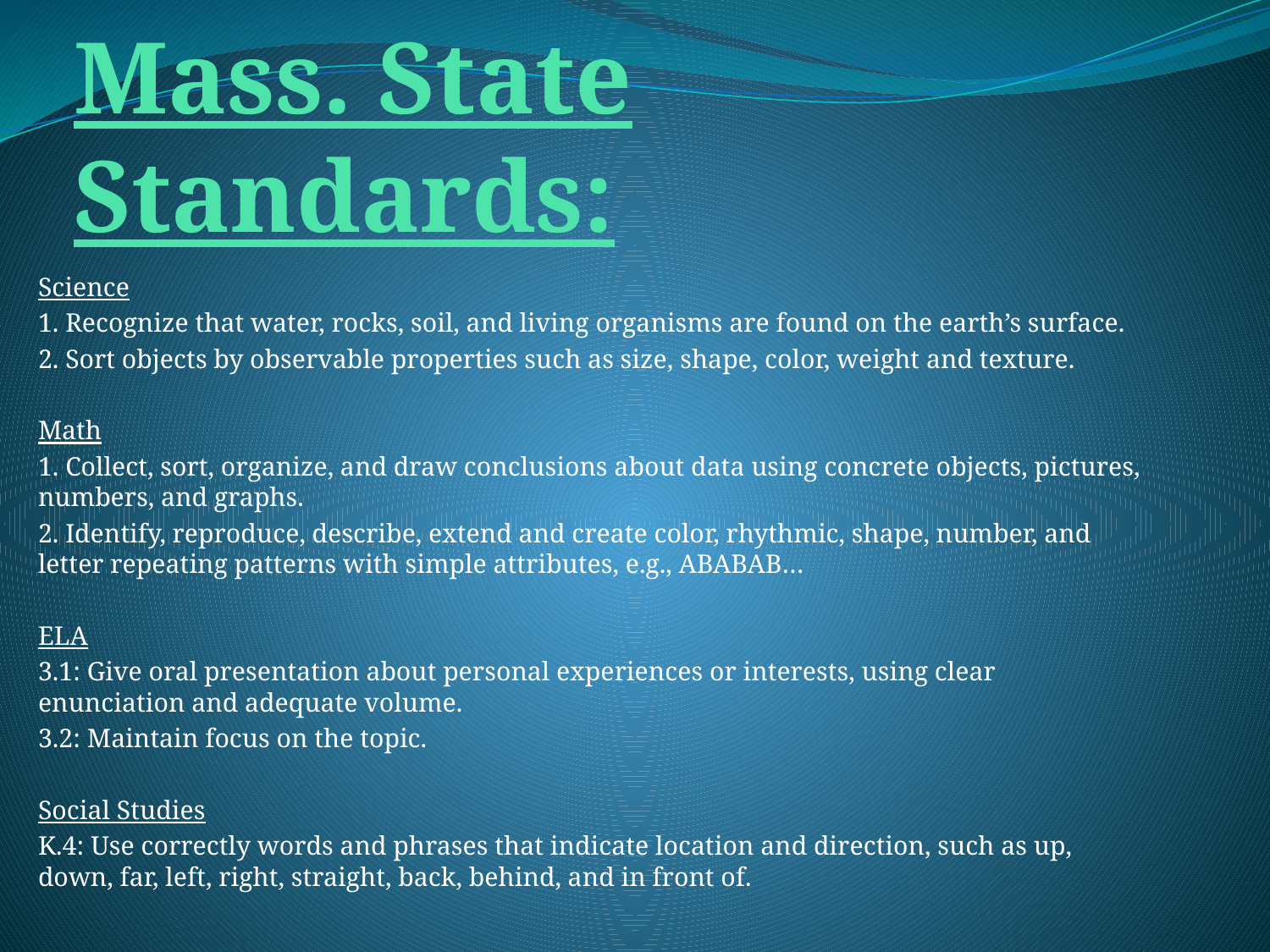

# Standards Addressed: Mass. State Standards:
Science
1. Recognize that water, rocks, soil, and living organisms are found on the earth’s surface.
2. Sort objects by observable properties such as size, shape, color, weight and texture.

Math
1. Collect, sort, organize, and draw conclusions about data using concrete objects, pictures, numbers, and graphs.
2. Identify, reproduce, describe, extend and create color, rhythmic, shape, number, and letter repeating patterns with simple attributes, e.g., ABABAB…

ELA
3.1: Give oral presentation about personal experiences or interests, using clear enunciation and adequate volume.
3.2: Maintain focus on the topic.

Social Studies
K.4: Use correctly words and phrases that indicate location and direction, such as up, down, far, left, right, straight, back, behind, and in front of.